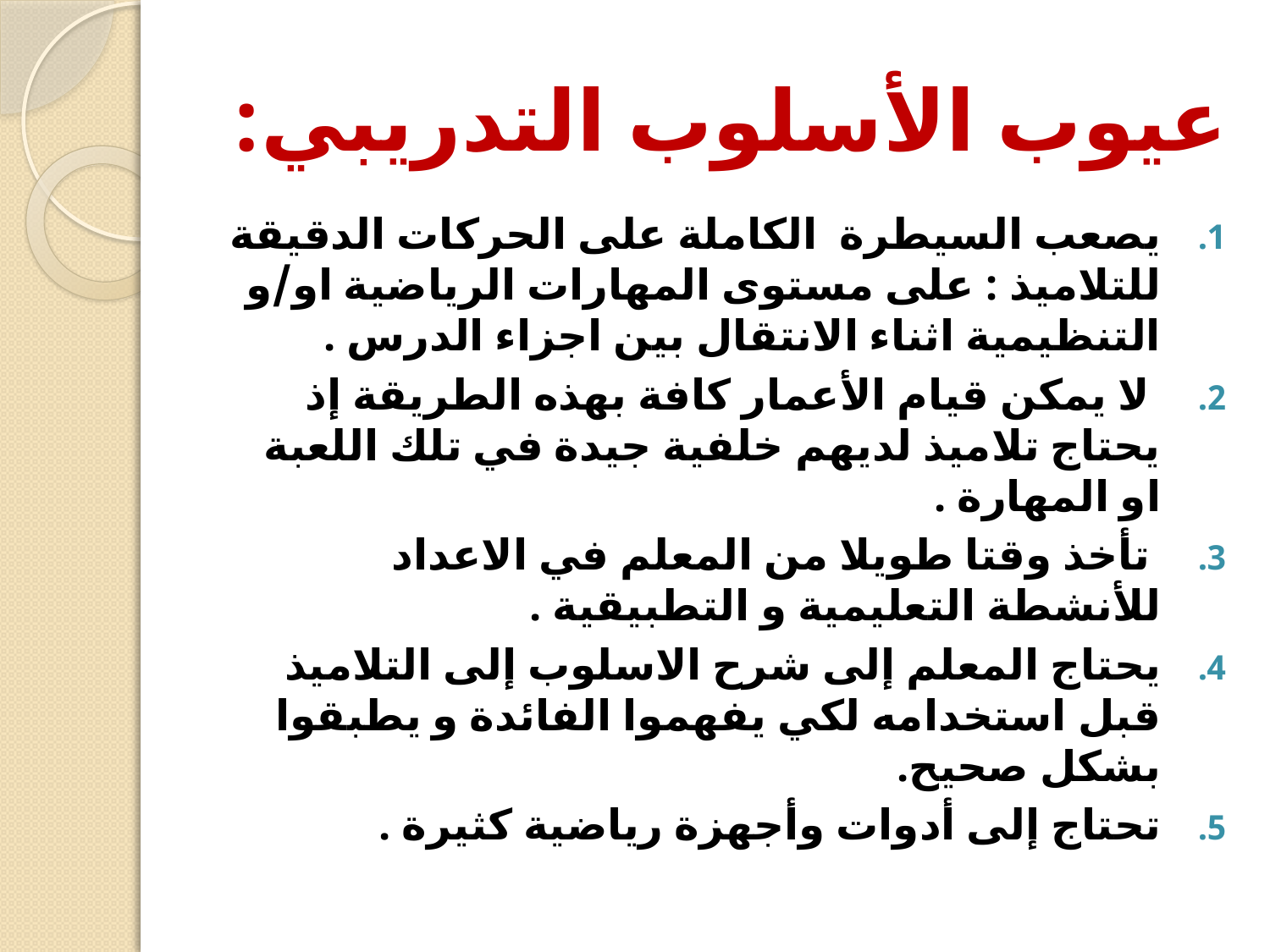

# عيوب الأسلوب التدريبي:
يصعب السيطرة  الكاملة على الحركات الدقيقة للتلاميذ : على مستوى المهارات الرياضية او/و التنظيمية اثناء الانتقال بين اجزاء الدرس .
 لا يمكن قيام الأعمار كافة بهذه الطريقة إذ يحتاج تلاميذ لديهم خلفية جيدة في تلك اللعبة  او المهارة .
 تأخذ وقتا طويلا من المعلم في الاعداد للأنشطة التعليمية و التطبيقية .
يحتاج المعلم إلى شرح الاسلوب إلى التلاميذ قبل استخدامه لكي يفهموا الفائدة و يطبقوا بشكل صحيح.
تحتاج إلى أدوات وأجهزة رياضية كثيرة .